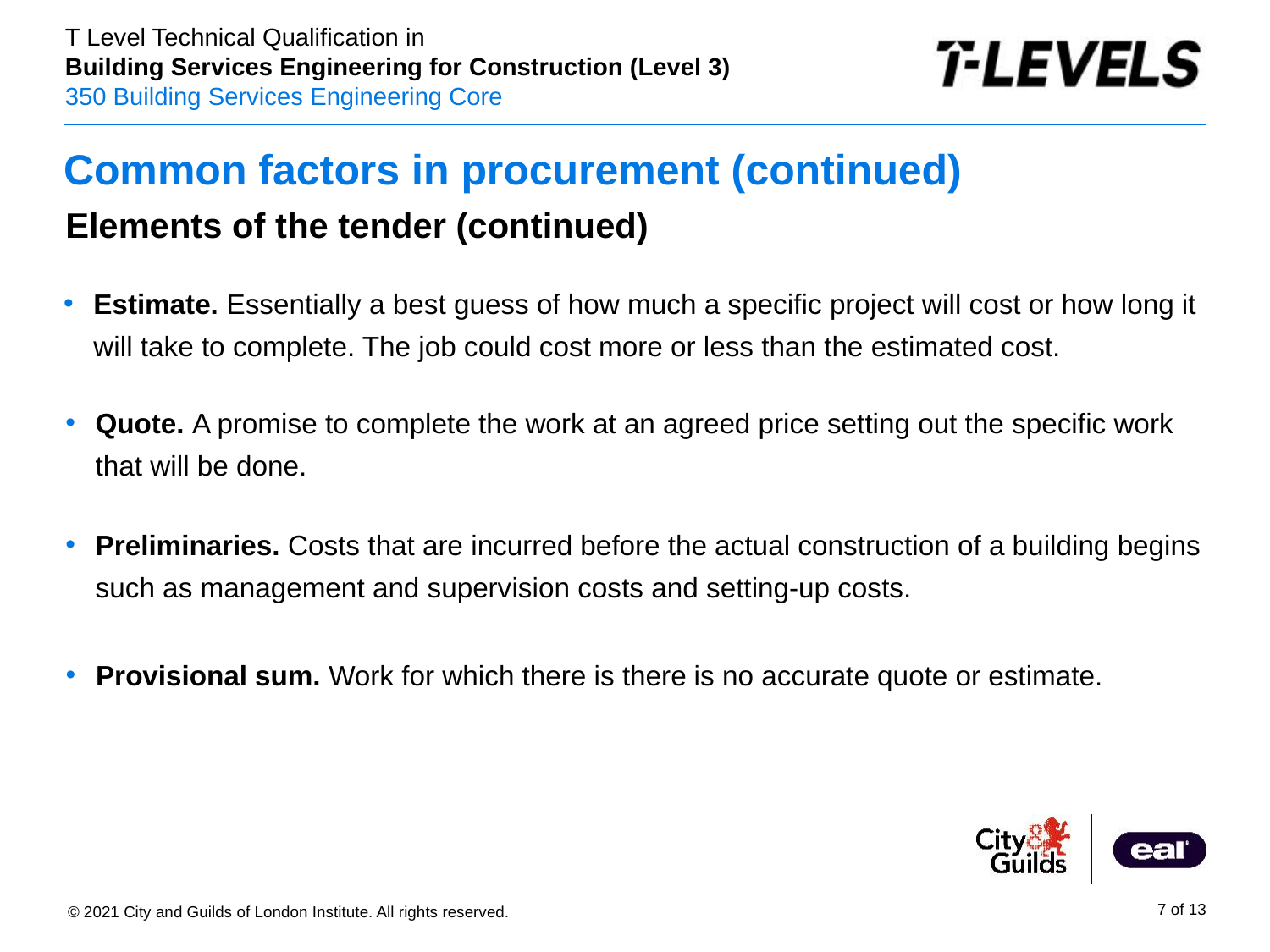

Common factors in procurement (continued)
Elements of the tender (continued)

Estimate. Essentially a best guess of how much a specific project will cost or how long it will take to complete. The job could cost more or less than the estimated cost.

Quote. A promise to complete the work at an agreed price setting out the specific work that will be done.

Preliminaries. Costs that are incurred before the actual construction of a building begins such as management and supervision costs and setting-up costs.

Provisional sum. Work for which there is there is no accurate quote or estimate.